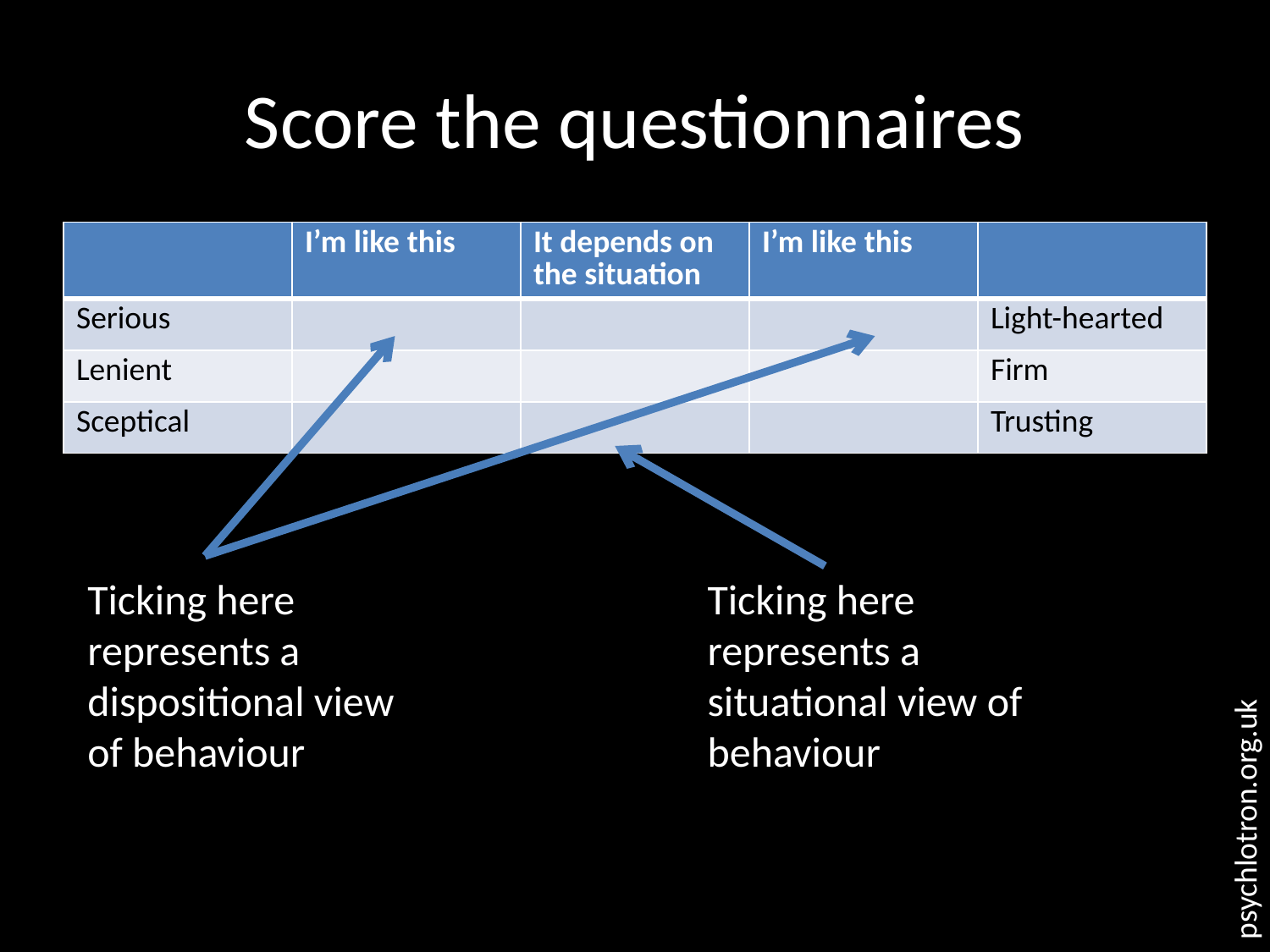

# Score the questionnaires
|  | I’m like this | It depends on the situation | I’m like this |  |
| --- | --- | --- | --- | --- |
| Serious |  |  |  | Light-hearted |
| Lenient |  |  |  | Firm |
| Sceptical |  |  |  | Trusting |
Ticking here represents a dispositional view of behaviour
Ticking here represents a situational view of behaviour